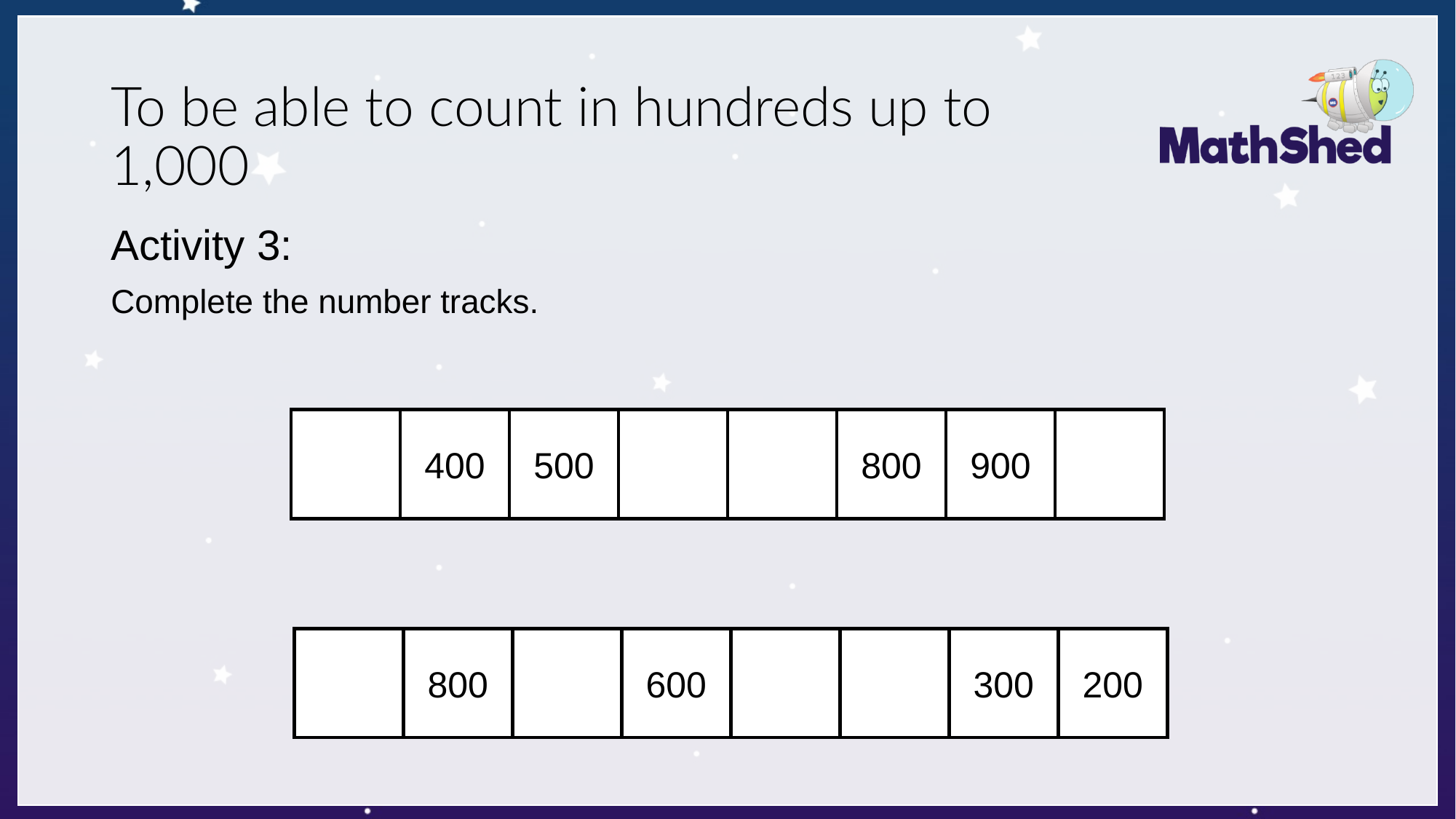

# To be able to count in hundreds up to 1,000
Activity 3:
Complete the number tracks.

400
500

800
900

800

600

300
200